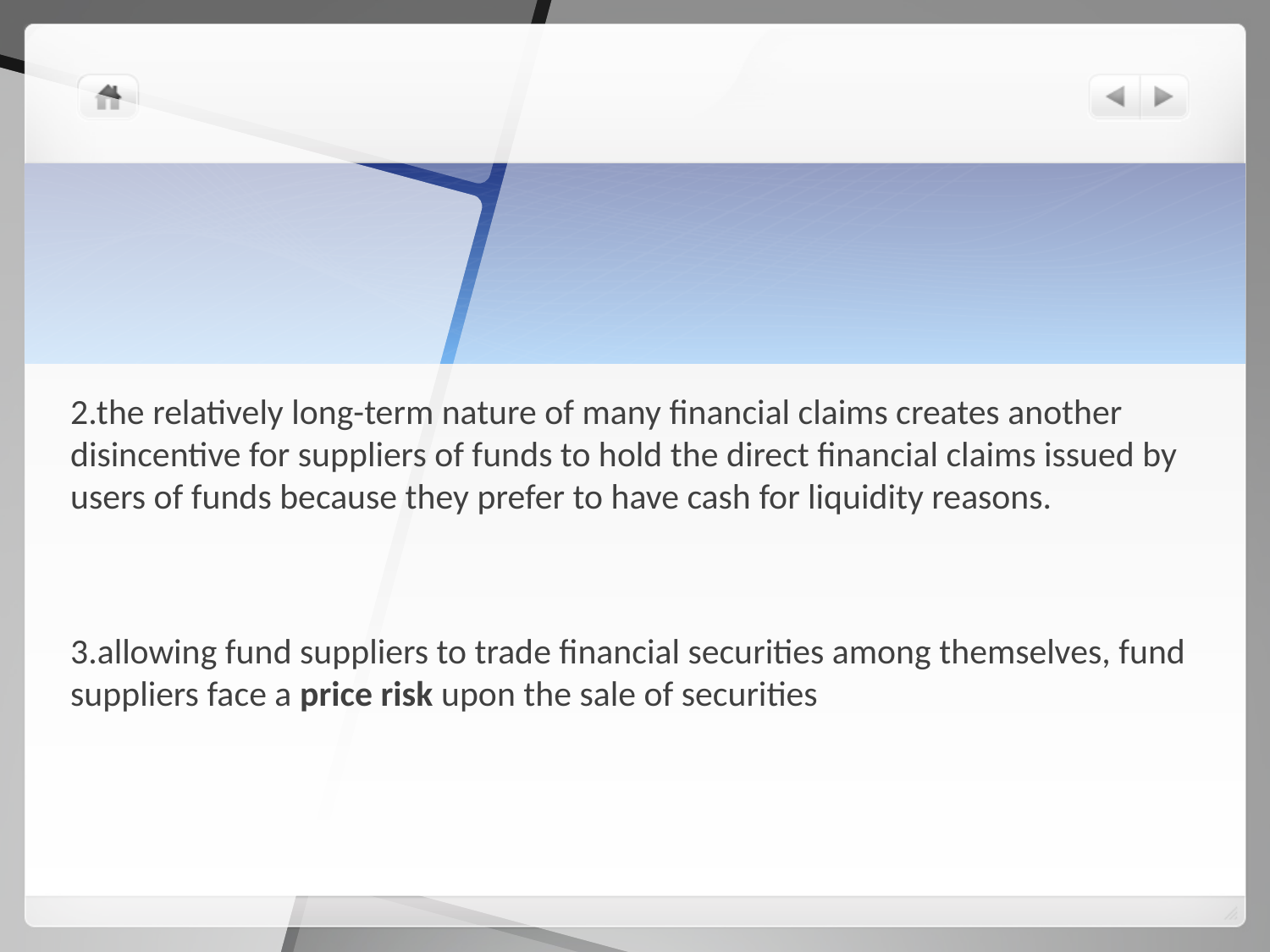

#
2.the relatively long-term nature of many financial claims creates another disincentive for suppliers of funds to hold the direct financial claims issued by users of funds because they prefer to have cash for liquidity reasons.

3.allowing fund suppliers to trade financial securities among themselves, fund suppliers face a price risk upon the sale of securities